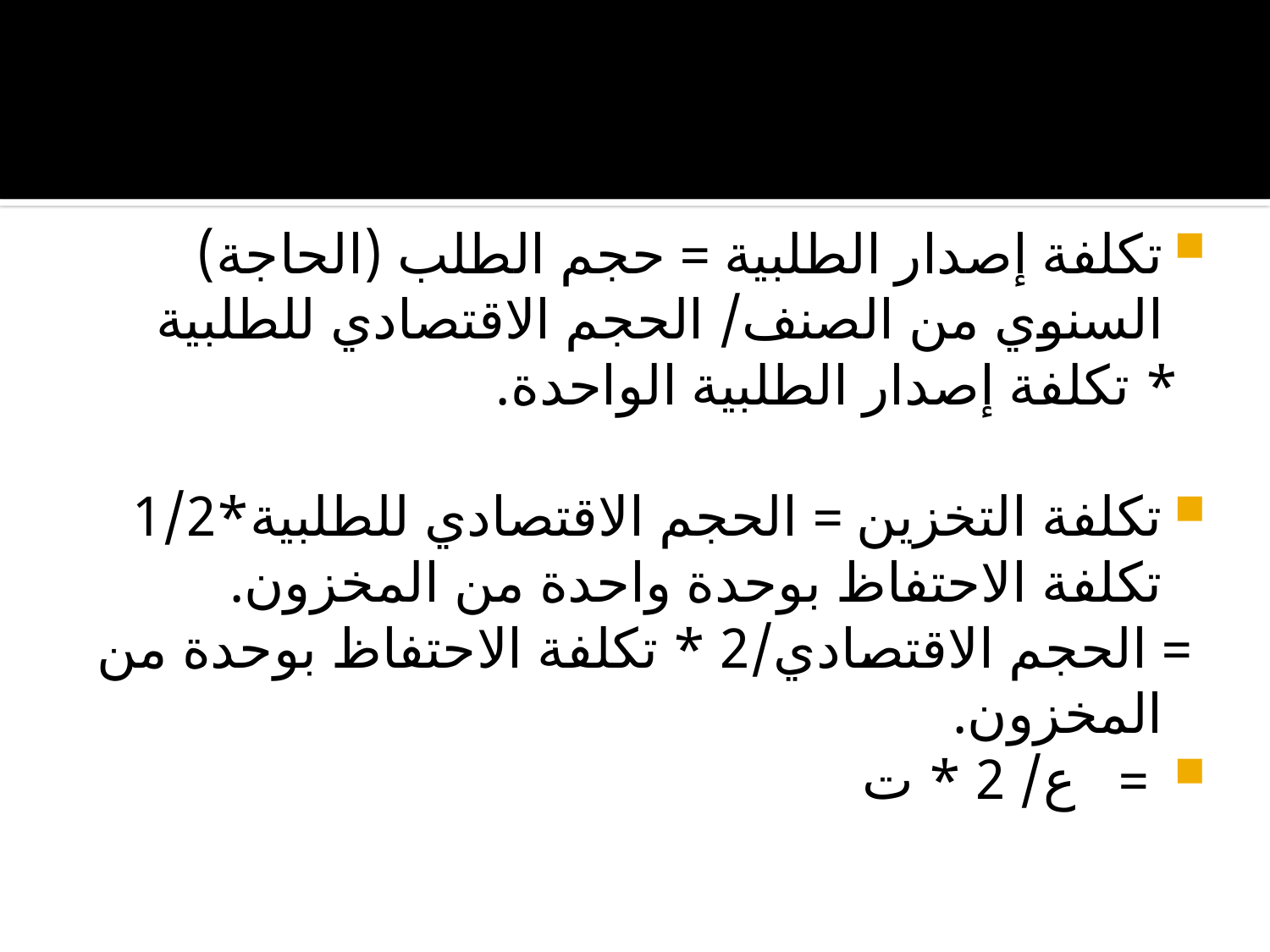

تكلفة إصدار الطلبية = حجم الطلب (الحاجة) السنوي من الصنف/ الحجم الاقتصادي للطلبية
  * تكلفة إصدار الطلبية الواحدة.

تكلفة التخزين = الحجم الاقتصادي للطلبية*1/2   تكلفة الاحتفاظ بوحدة واحدة من المخزون.
 = الحجم الاقتصادي/2 * تكلفة الاحتفاظ بوحدة من المخزون.
 =   ع/ 2 * ت